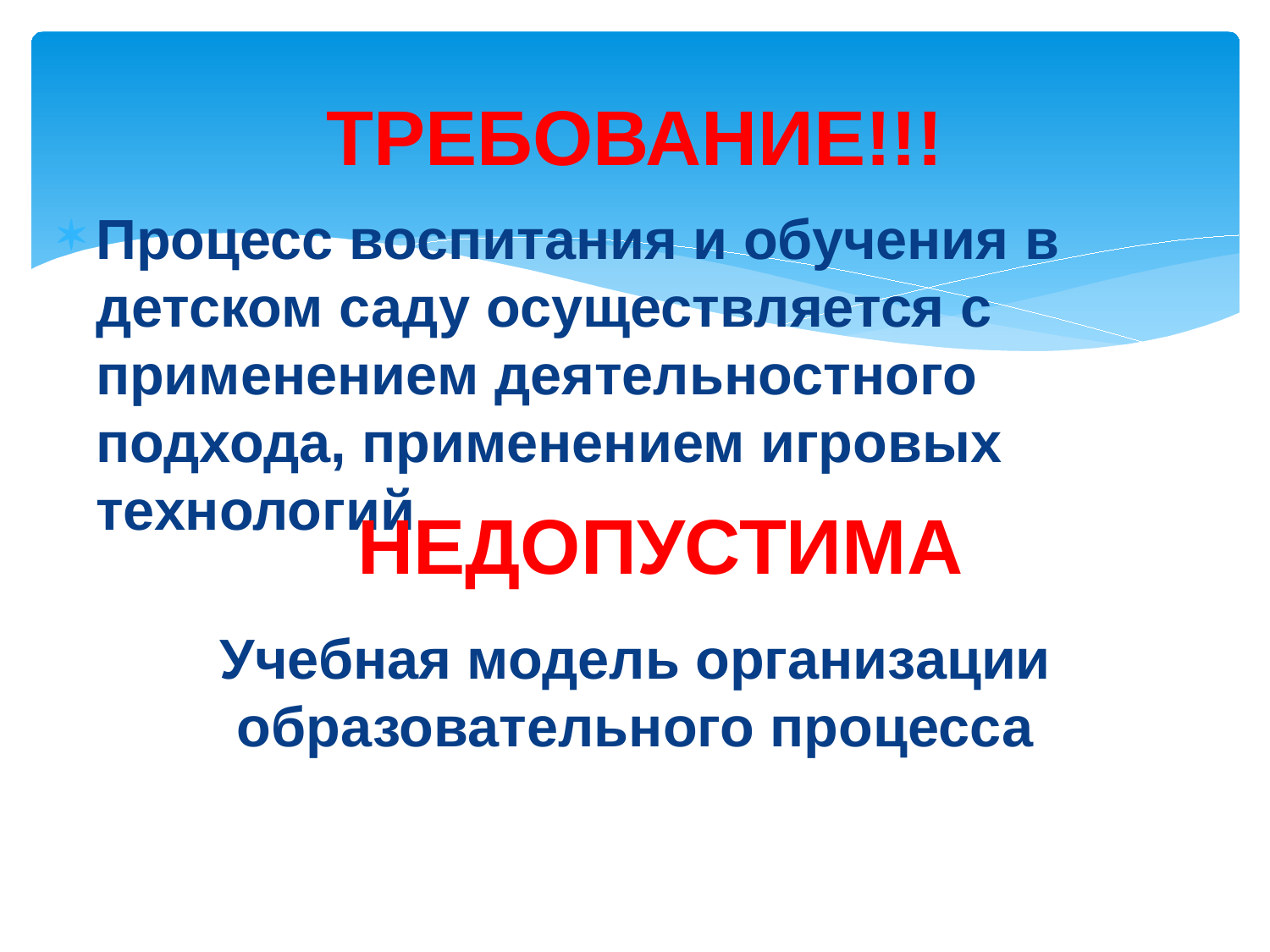

# ТРЕБОВАНИЕ!!!
Процесс воспитания и обучения в детском саду осуществляется с применением деятельностного подхода, применением игровых технологий.

НЕДОПУСТИМА
Учебная модель организации образовательного процесса